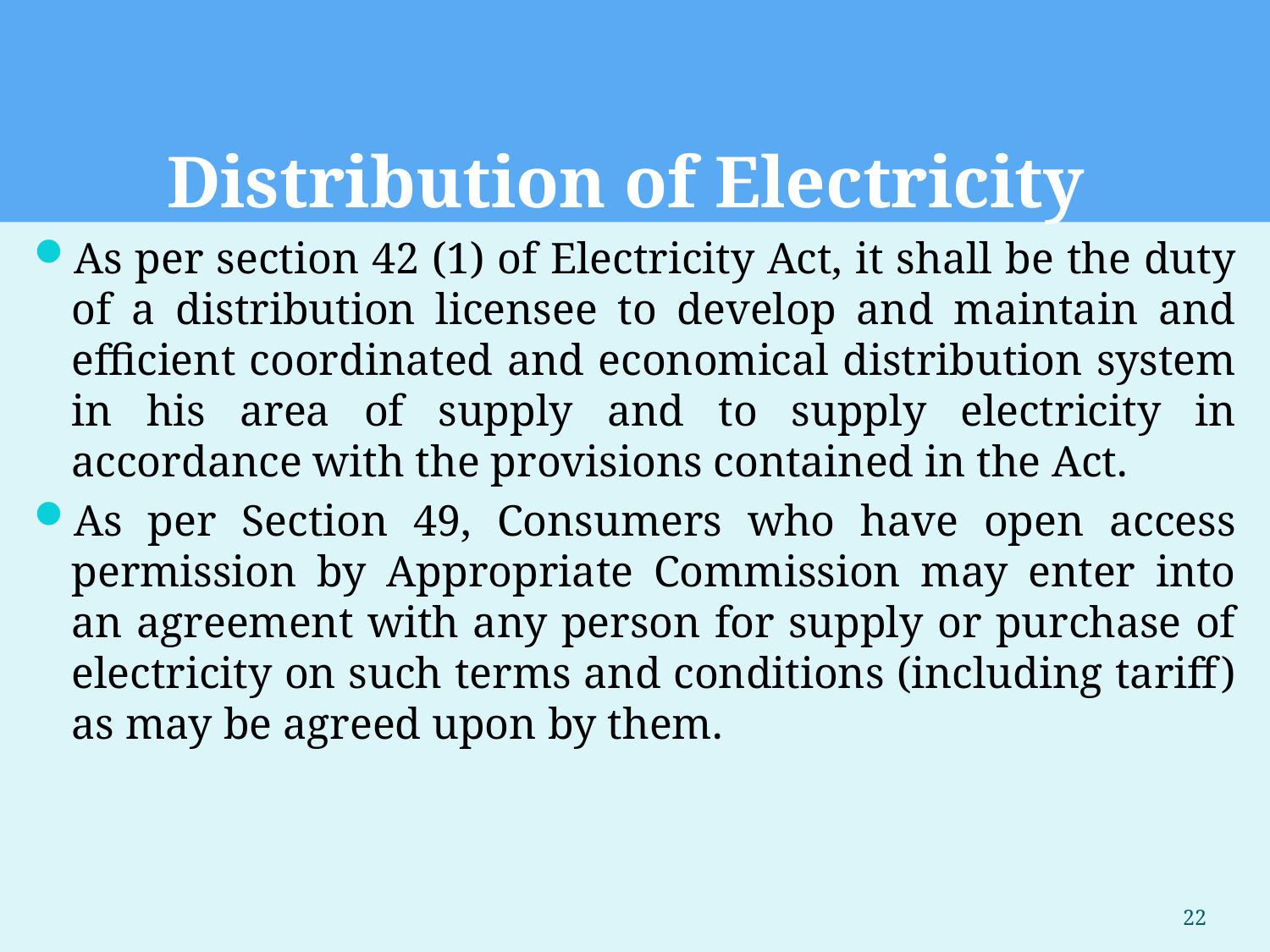

Distribution of Electricity
As per section 42 (1) of Electricity Act, it shall be the duty of a distribution licensee to develop and maintain and efficient coordinated and economical distribution system in his area of supply and to supply electricity in accordance with the provisions contained in the Act.
As per Section 49, Consumers who have open access permission by Appropriate Commission may enter into an agreement with any person for supply or purchase of electricity on such terms and conditions (including tariff) as may be agreed upon by them.

22